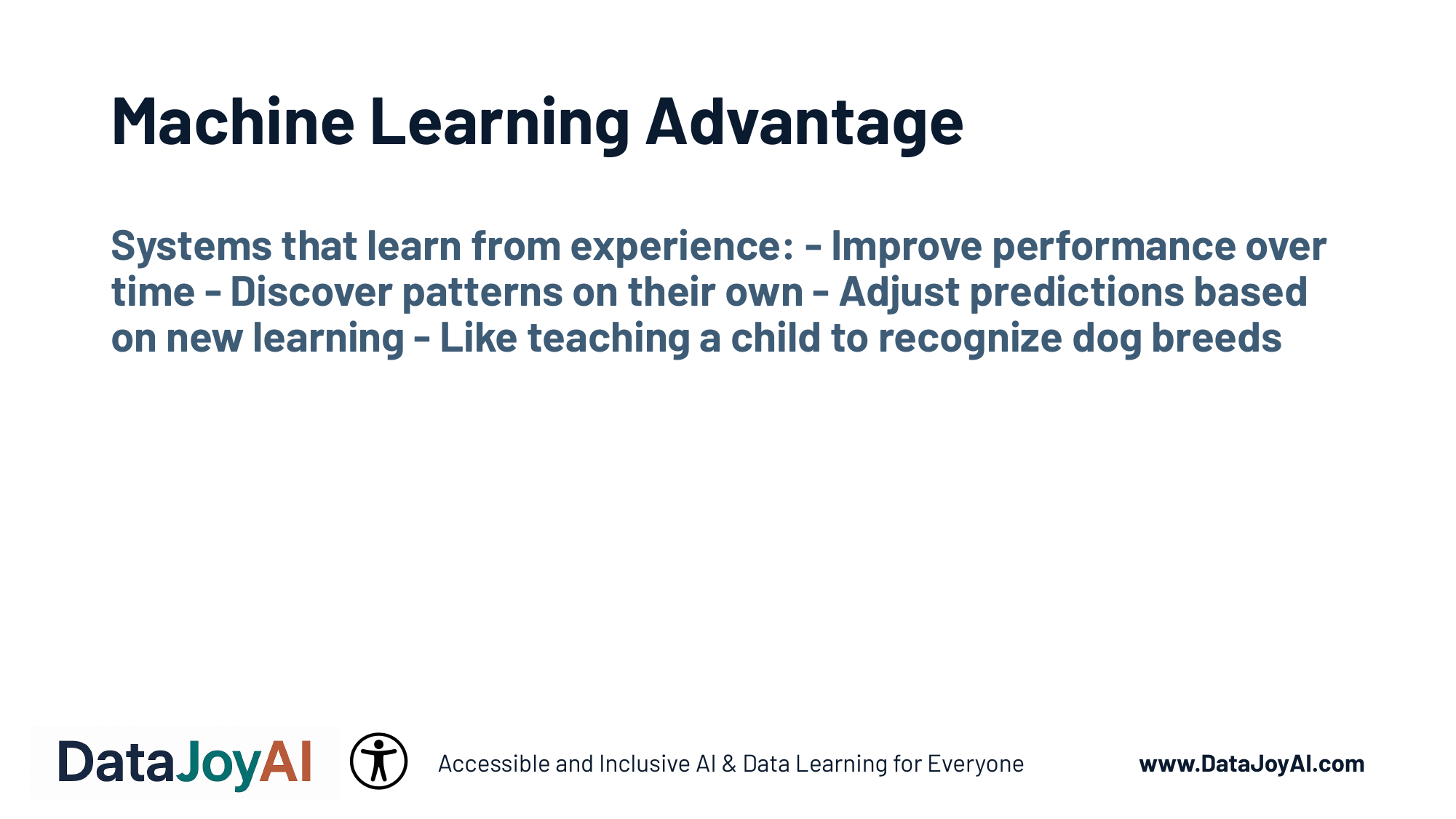

# Machine Learning Advantage
Systems that learn from experience: - Improve performance over time - Discover patterns on their own - Adjust predictions based on new learning - Like teaching a child to recognize dog breeds